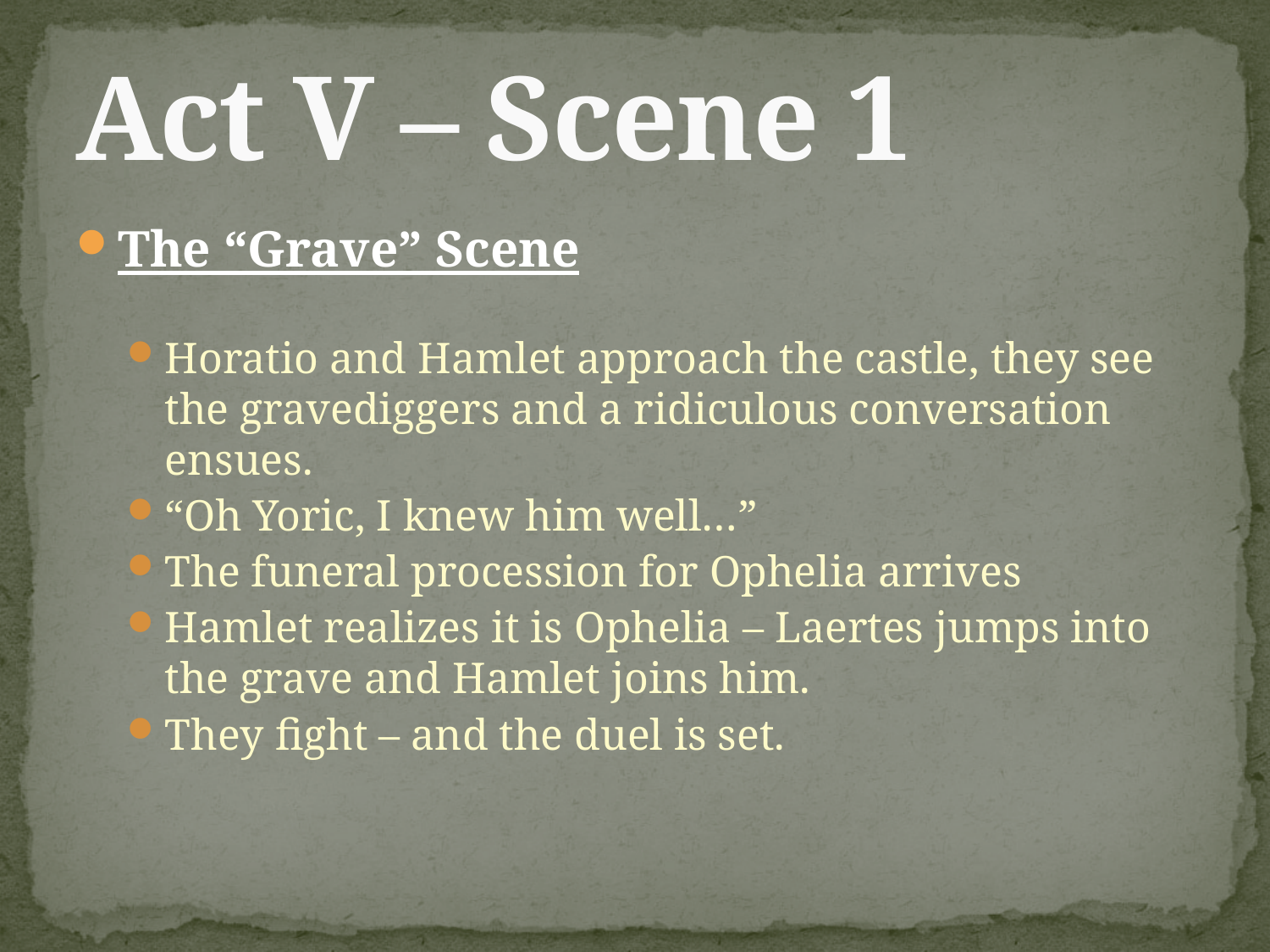

# Act V – Scene 1
The “Grave” Scene

Horatio and Hamlet approach the castle, they see the gravediggers and a ridiculous conversation ensues.
“Oh Yoric, I knew him well…”
The funeral procession for Ophelia arrives
Hamlet realizes it is Ophelia – Laertes jumps into the grave and Hamlet joins him.
They fight – and the duel is set.